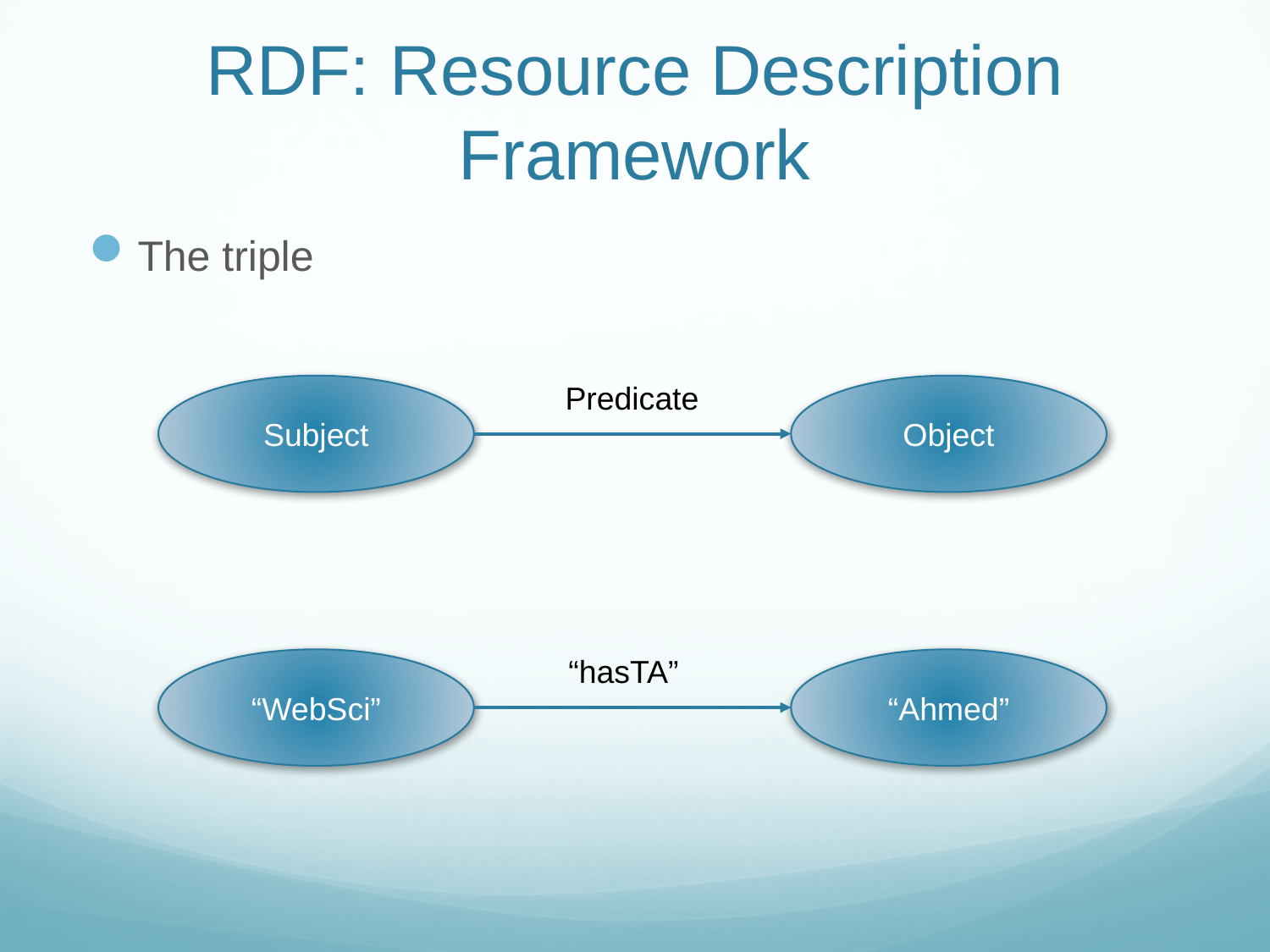

# RDF: Resource Description Framework
The triple
Predicate
Subject
Object
“hasTA”
“WebSci”
“Ahmed”